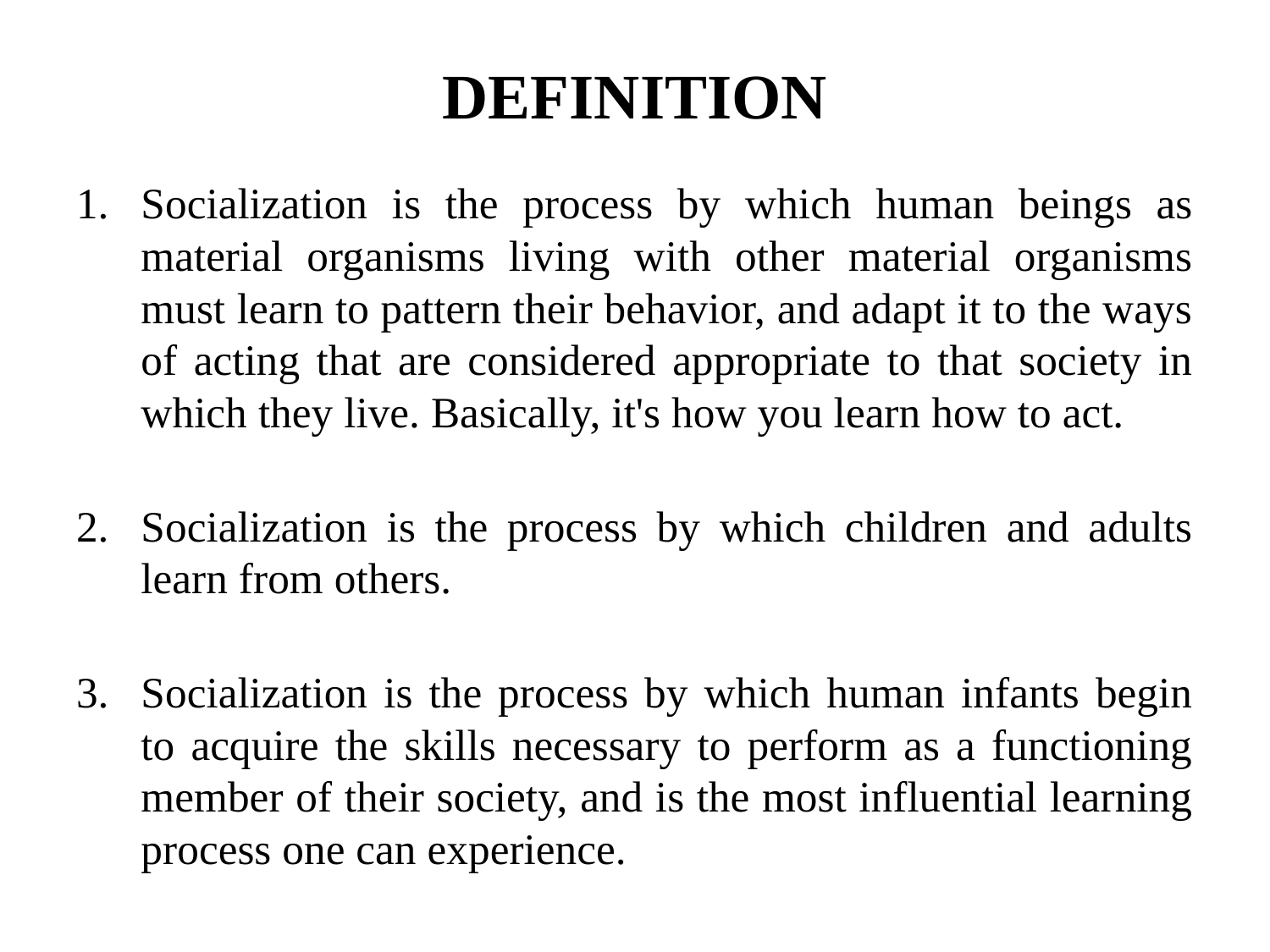

# DEFINITION
Socialization is the process by which human beings as material organisms living with other material organisms must learn to pattern their behavior, and adapt it to the ways of acting that are considered appropriate to that society in which they live. Basically, it's how you learn how to act.

Socialization is the process by which children and adults learn from others.

Socialization is the process by which human infants begin to acquire the skills necessary to perform as a functioning member of their society, and is the most influential learning process one can experience.